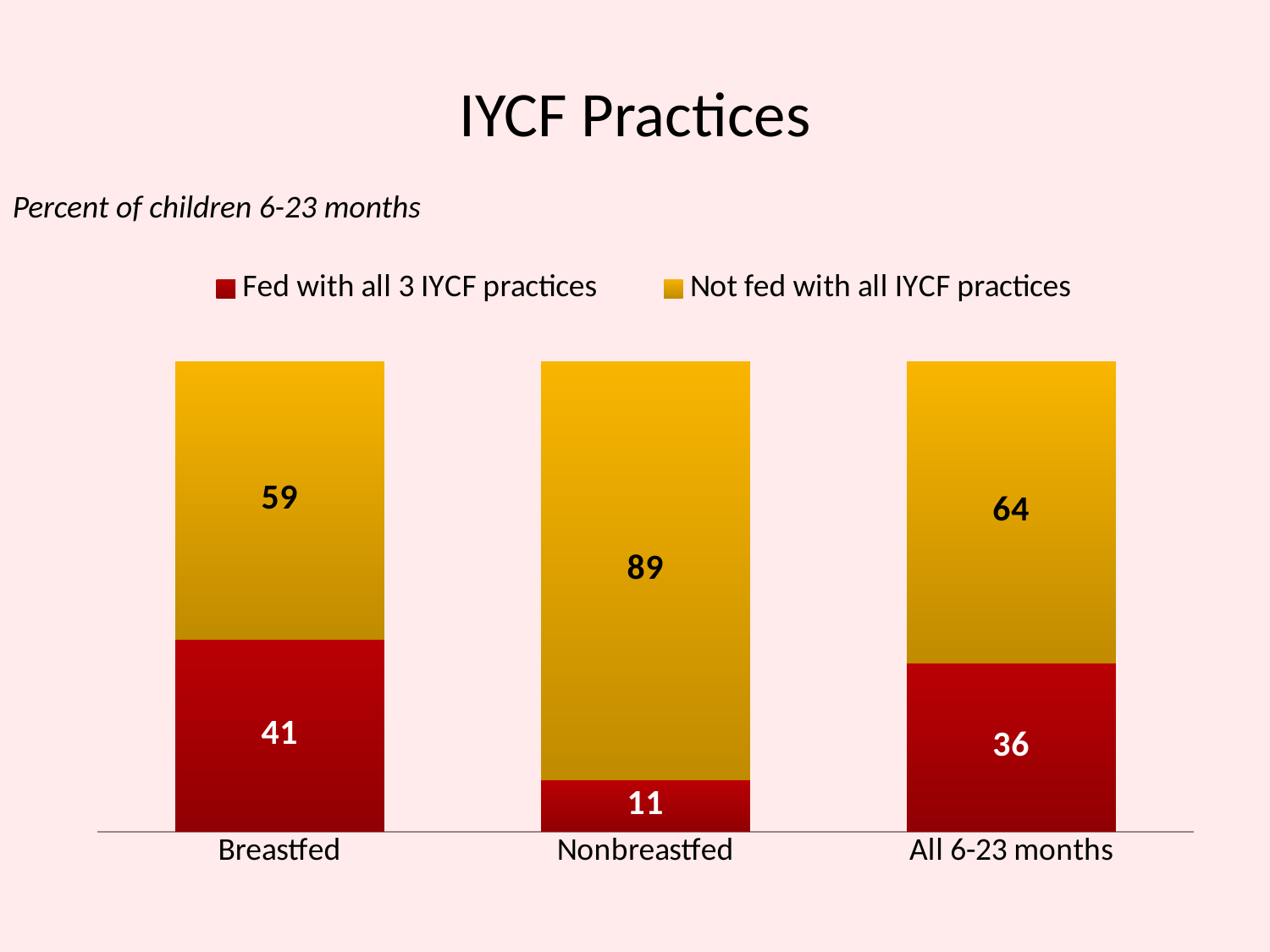

# IYCF Practices
Percent of children 6-23 months

### Chart

| Category | Fed with all 3 IYCF practices | Not fed with all IYCF practices |
|---|---|---|
| Breastfed | 41.0 | 59.0 |
| Nonbreastfed | 11.0 | 89.0 |
| All 6-23 months | 36.0 | 64.0 |